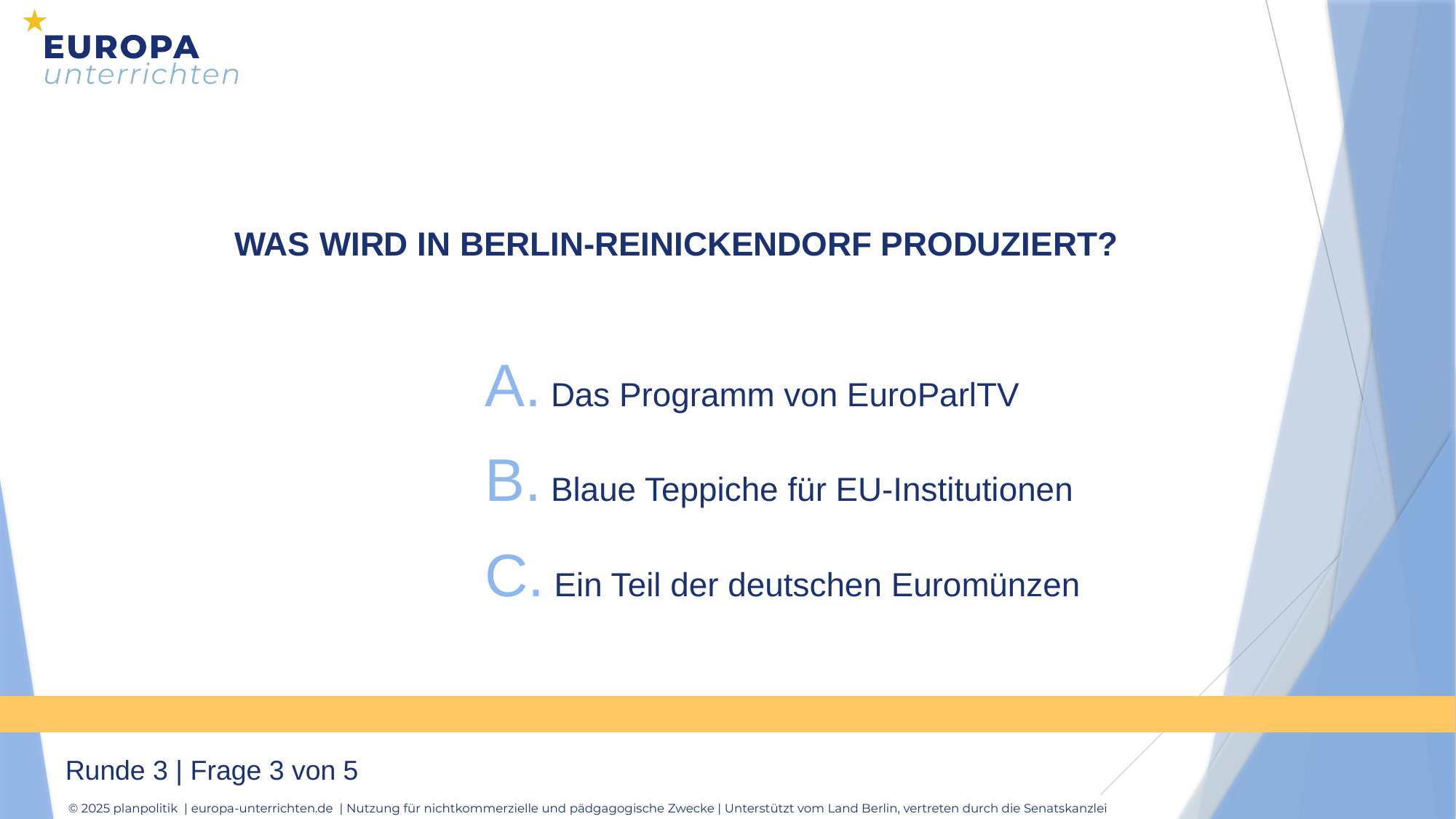

WAS WIRD IN BERLIN-REINICKENDORF PRODUZIERT?

 Das Programm von EuroParlTV
 Blaue Teppiche für EU-Institutionen
 Ein Teil der deutschen Euromünzen

Runde 3 | Frage 3 von 5